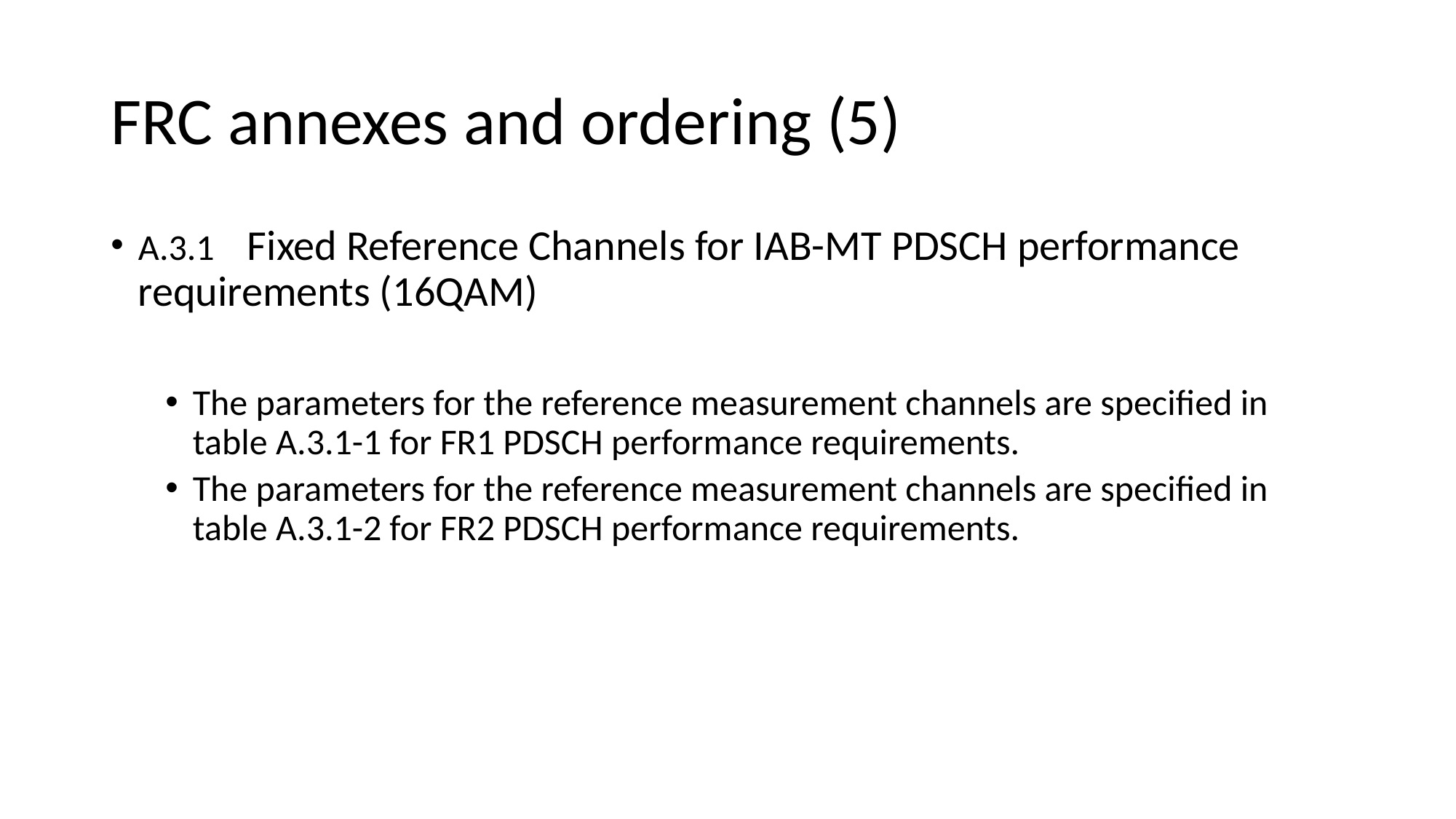

# FRC annexes and ordering (5)
A.3.1	Fixed Reference Channels for IAB-MT PDSCH performance requirements (16QAM)

The parameters for the reference measurement channels are specified in table A.3.1-1 for FR1 PDSCH performance requirements.
The parameters for the reference measurement channels are specified in table A.3.1-2 for FR2 PDSCH performance requirements.